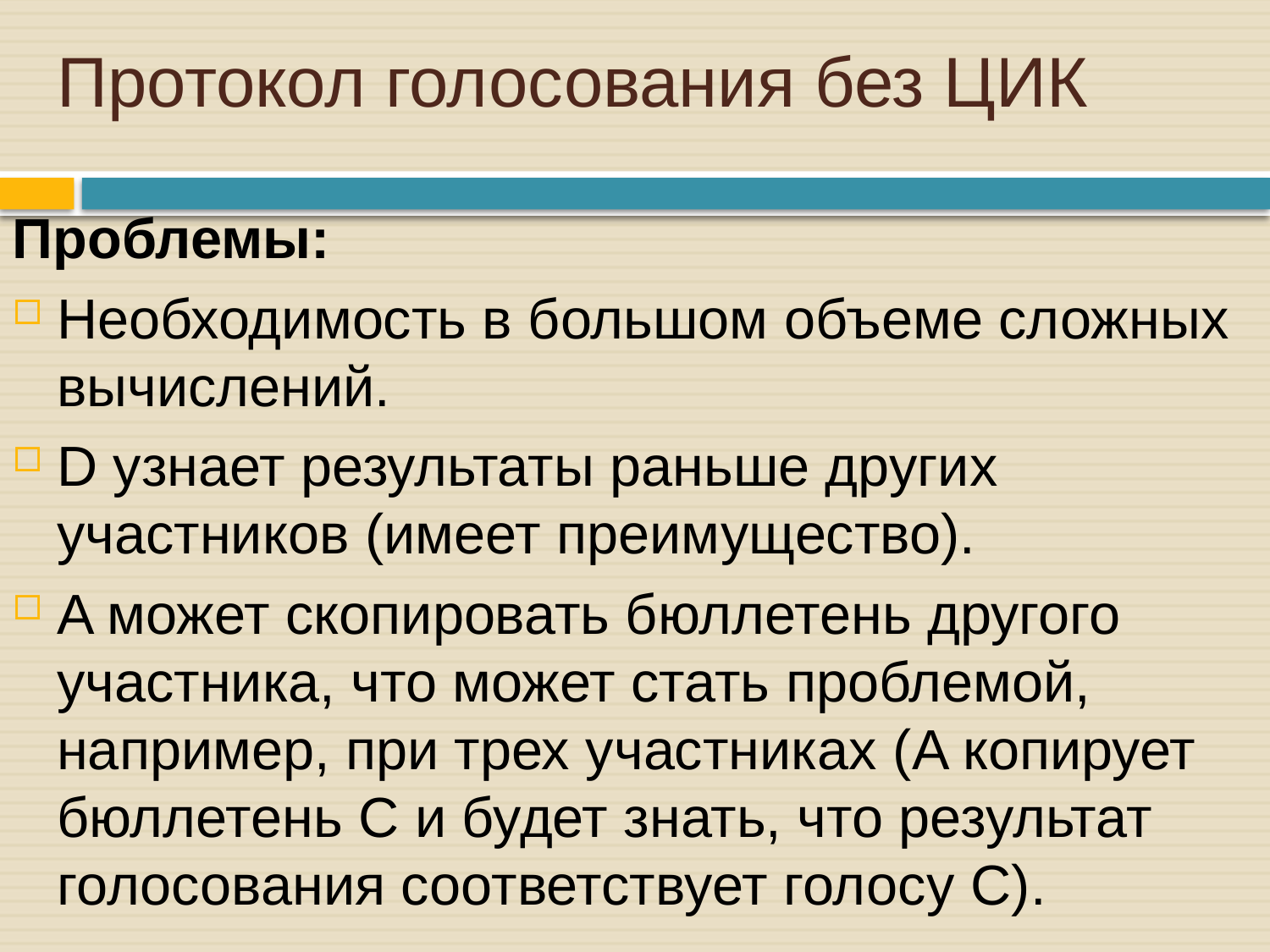

# Протокол голосования без ЦИК
Проблемы:
Необходимость в большом объеме сложных вычислений.
D узнает результаты раньше других участников (имеет преимущество).
A может скопировать бюллетень другого участника, что может стать проблемой, например, при трех участниках (A копирует бюллетень C и будет знать, что результат голосования соответствует голосу C).